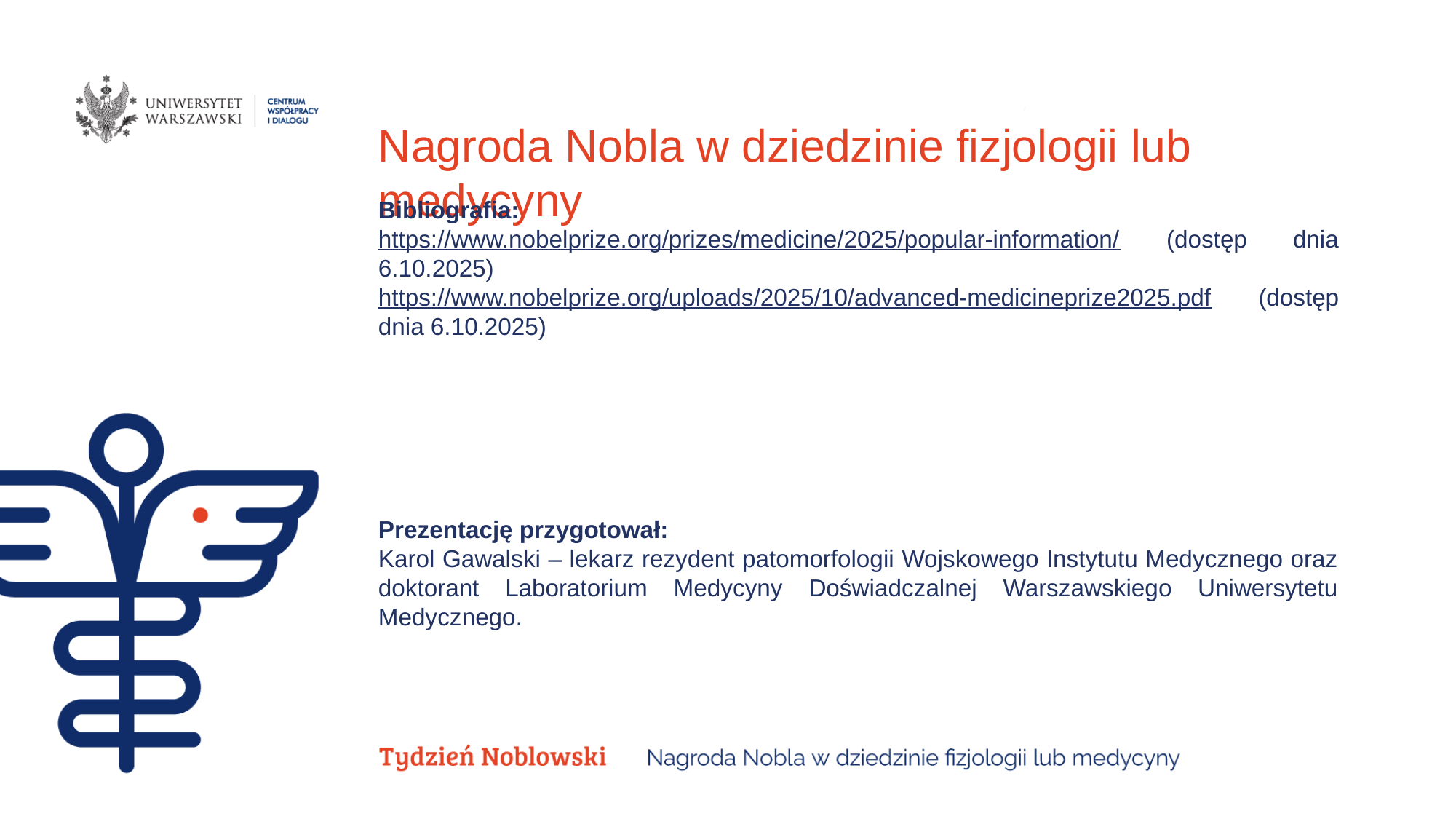

Nagroda Nobla w dziedzinie fizjologii lub medycyny
Bibliografia:
https://www.nobelprize.org/prizes/medicine/2025/popular-information/ (dostęp dnia 6.10.2025)
https://www.nobelprize.org/uploads/2025/10/advanced-medicineprize2025.pdf (dostęp dnia 6.10.2025)

Prezentację przygotował:
Karol Gawalski – lekarz rezydent patomorfologii Wojskowego Instytutu Medycznego oraz doktorant Laboratorium Medycyny Doświadczalnej Warszawskiego Uniwersytetu Medycznego.